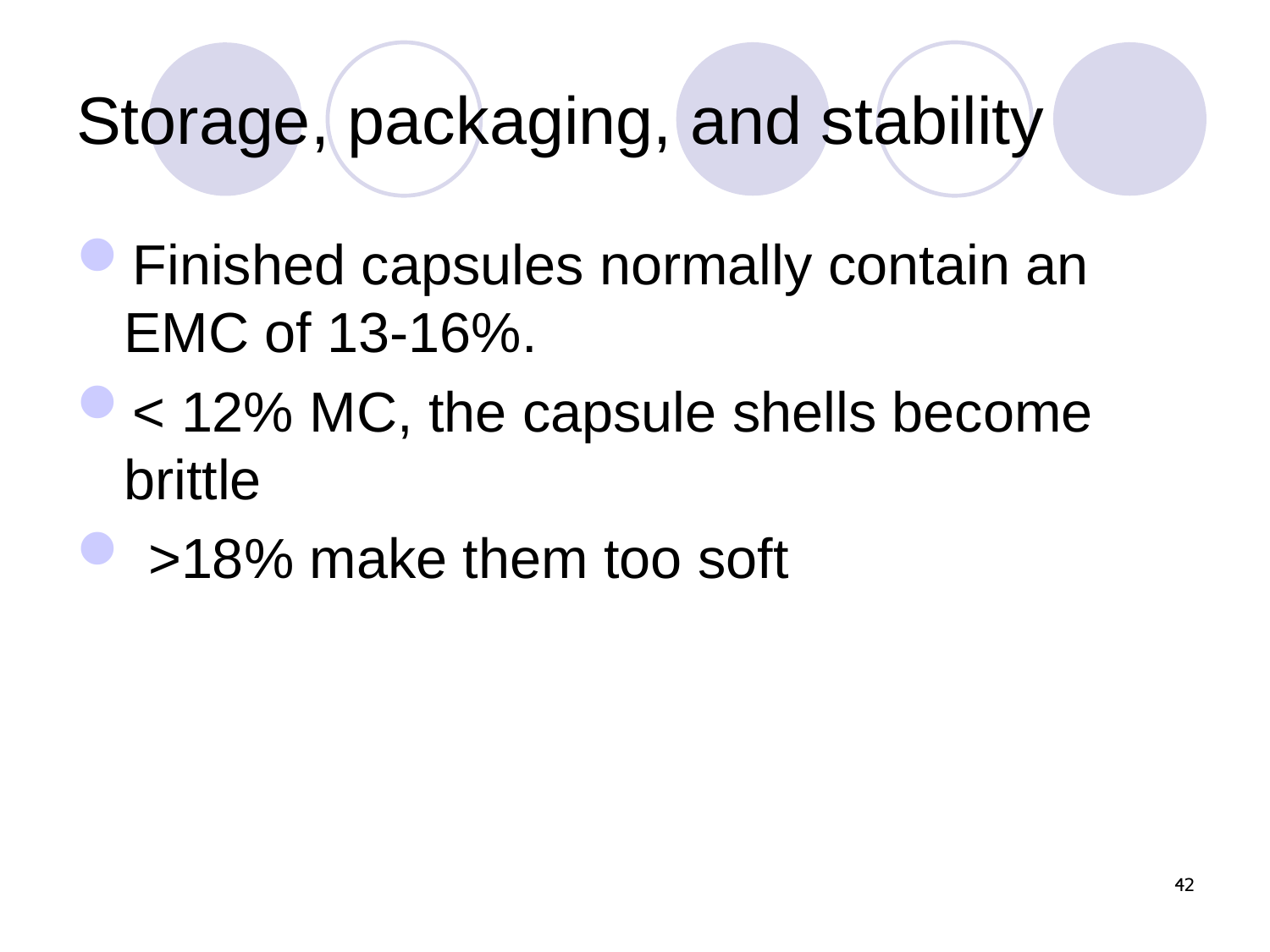

# Storage, packaging, and stability
Finished capsules normally contain an EMC of 13-16%.
< 12% MC, the capsule shells become brittle
 >18% make them too soft

42